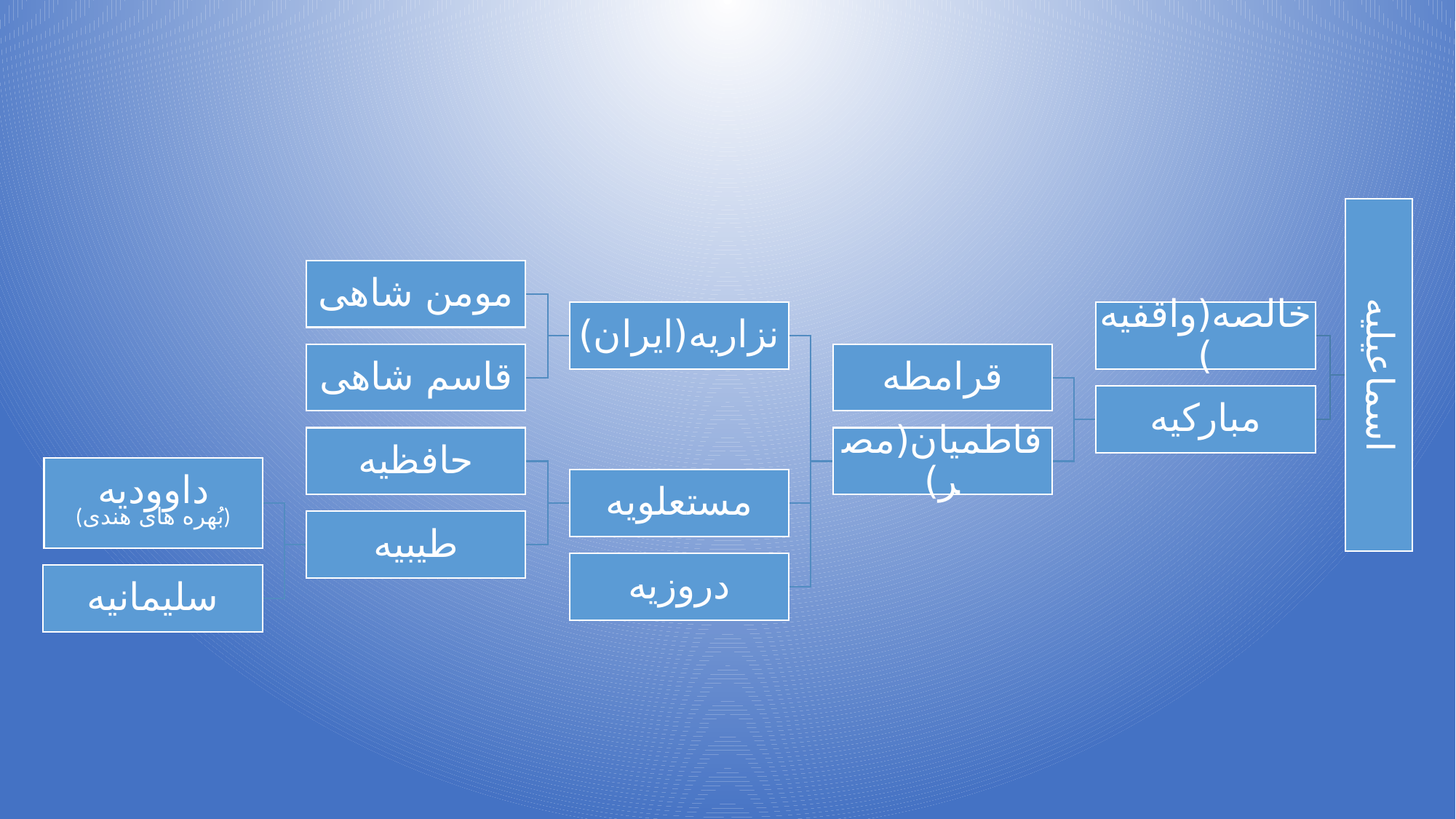

اسماعیلیه
خالصه(واقفیه)
مبارکیه
قرامطه
فاطمیان(مصر)
نزاریه(ایران)
مومن شاهی
قاسم شاهی
مستعلویه
حافظیه
طیبیه
داوودیه
(بُهره های هندی)
سلیمانیه
دروزیه